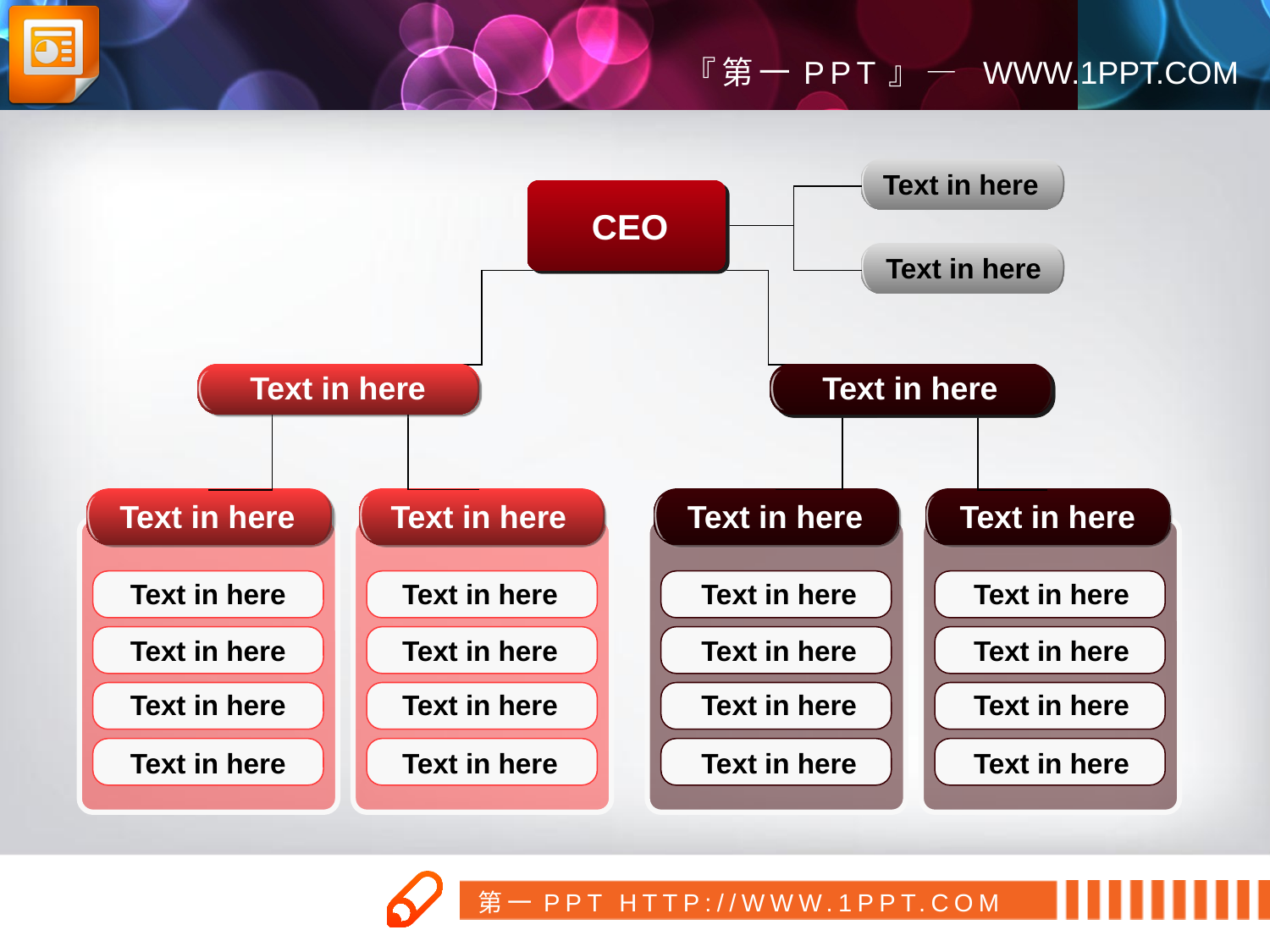

Text in here

CEO

Text in here
Text in here
Text in here

Text in here
Text in here
Text in here
Text in here

Text in here
Text in here
Text in here
Text in here

Text in here
Text in here
Text in here
Text in here
Text in here
Text in here
Text in here
Text in here

Text in here
Text in here
Text in here
Text in here